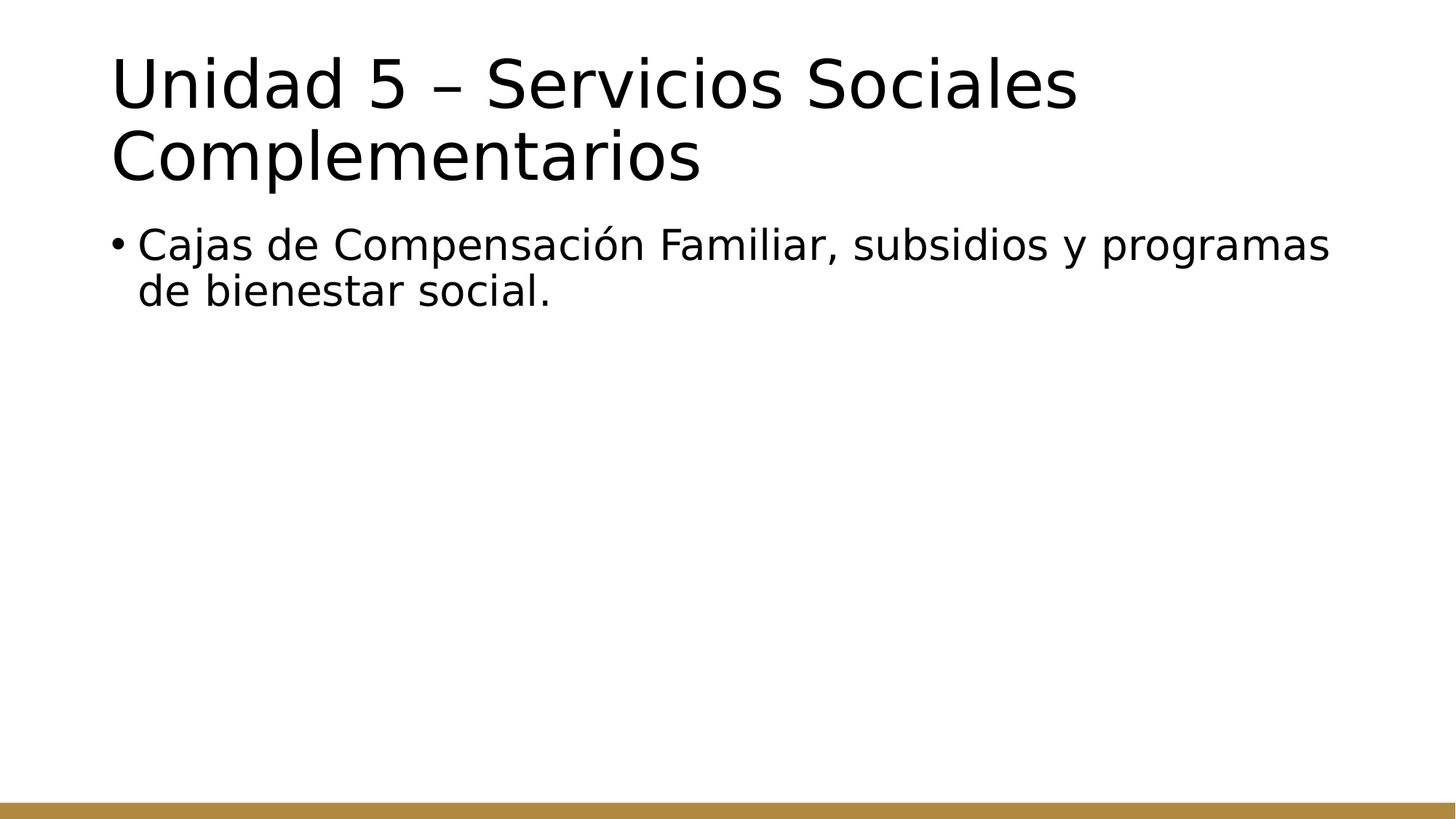

# Unidad 5 – Servicios Sociales Complementarios
Cajas de Compensación Familiar, subsidios y programas de bienestar social.